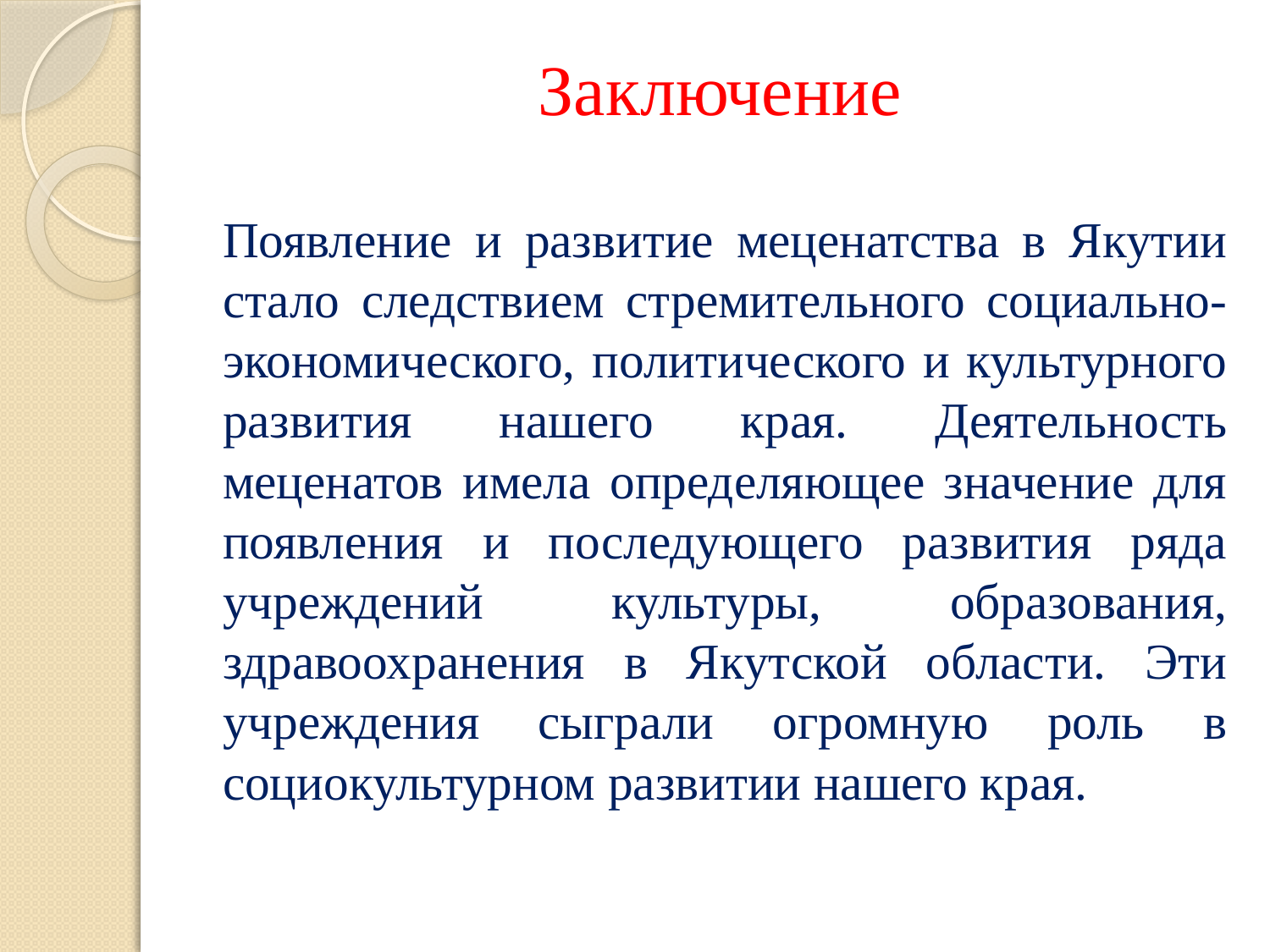

# Заключение
	Появление и развитие меценатства в Якутии стало следствием стремительного социально-экономического, политического и культурного развития нашего края. Деятельность меценатов имела определяющее значение для появления и последующего развития ряда учреждений культуры, образования, здравоохранения в Якутской области. Эти учреждения сыграли огромную роль в социокультурном развитии нашего края.